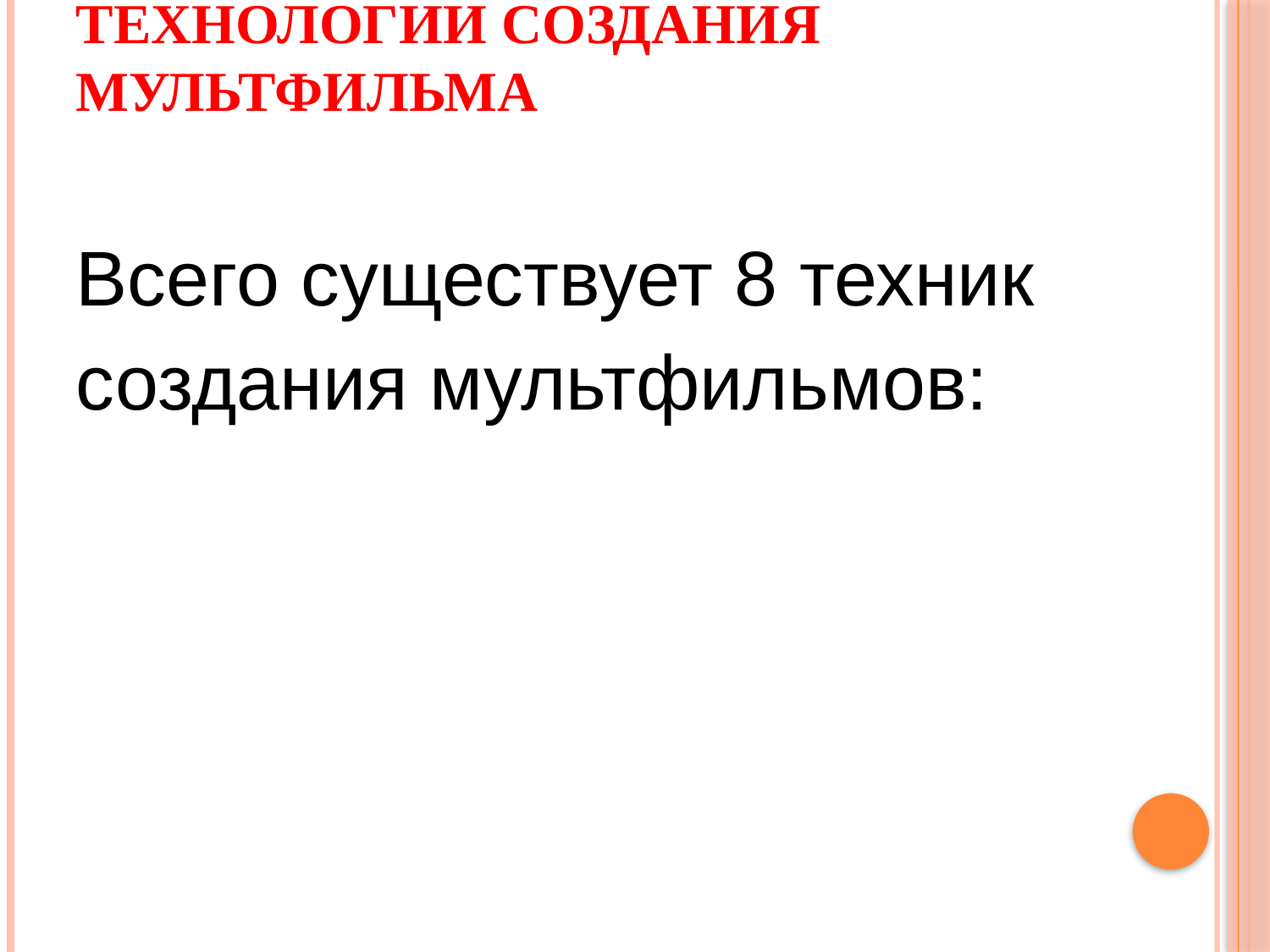

# Технологии создания мультфильма
Всего существует 8 техник
создания мультфильмов: